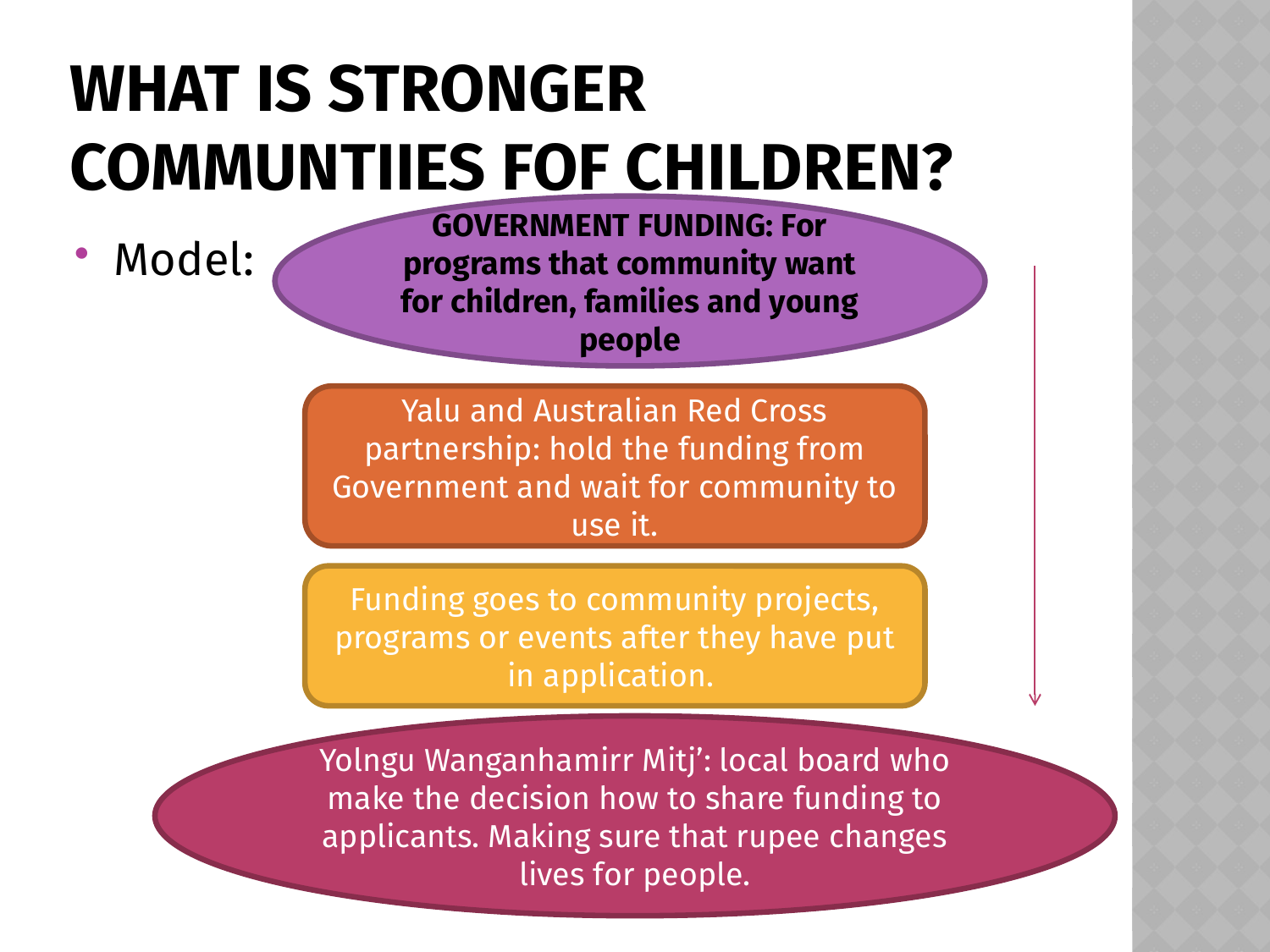

# What is Stronger communtiies fof Children?
GOVERNMENT FUNDING: For programs that community want for children, families and young people
Model:

Yalu and Australian Red Cross partnership: hold the funding from Government and wait for community to use it.
Funding goes to community projects, programs or events after they have put in application.
Yolngu Wanganhamirr Mitj’: local board who make the decision how to share funding to applicants. Making sure that rupee changes lives for people.